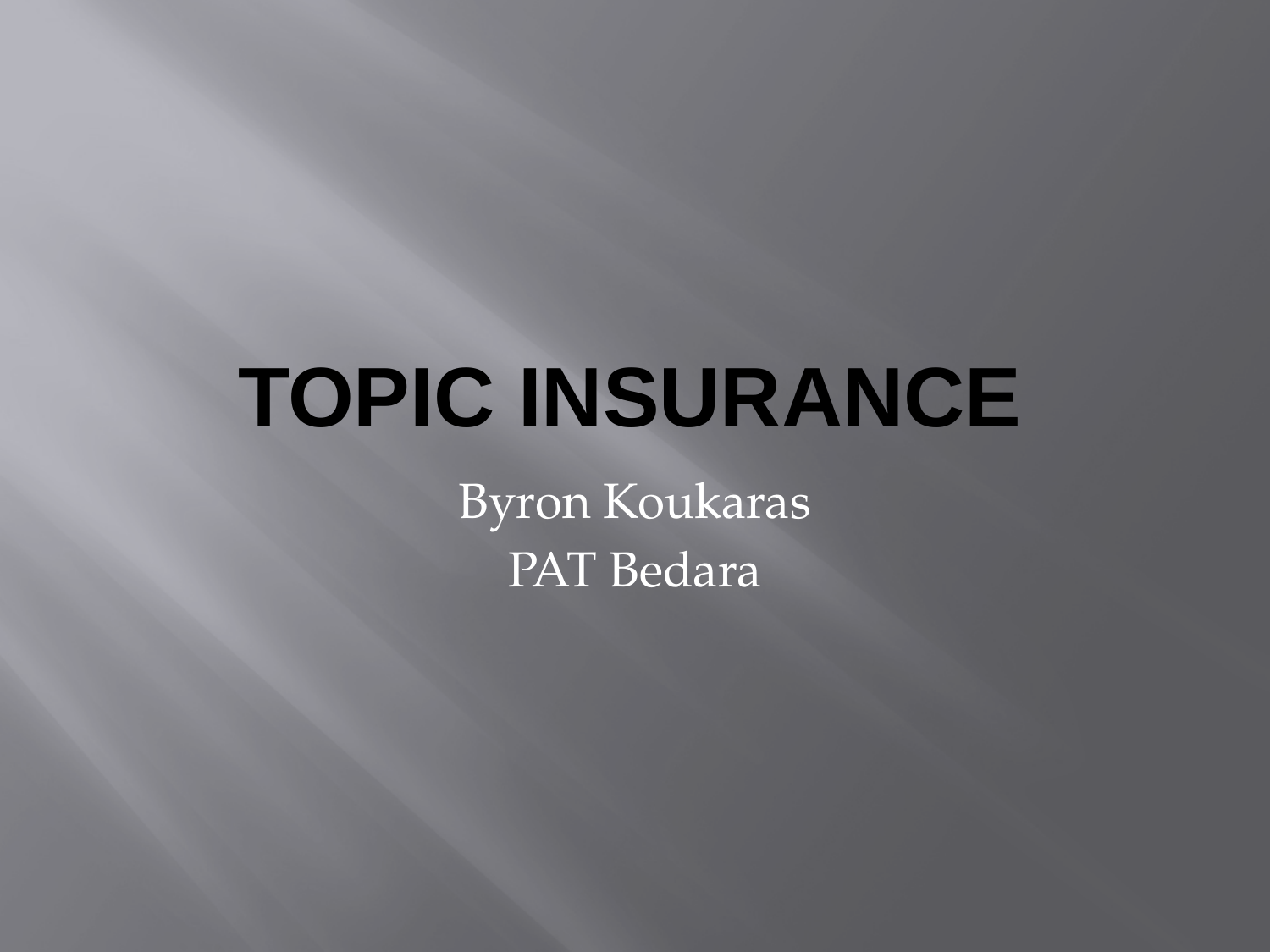

# Topic insurance
Byron Koukaras
PAT Bedara